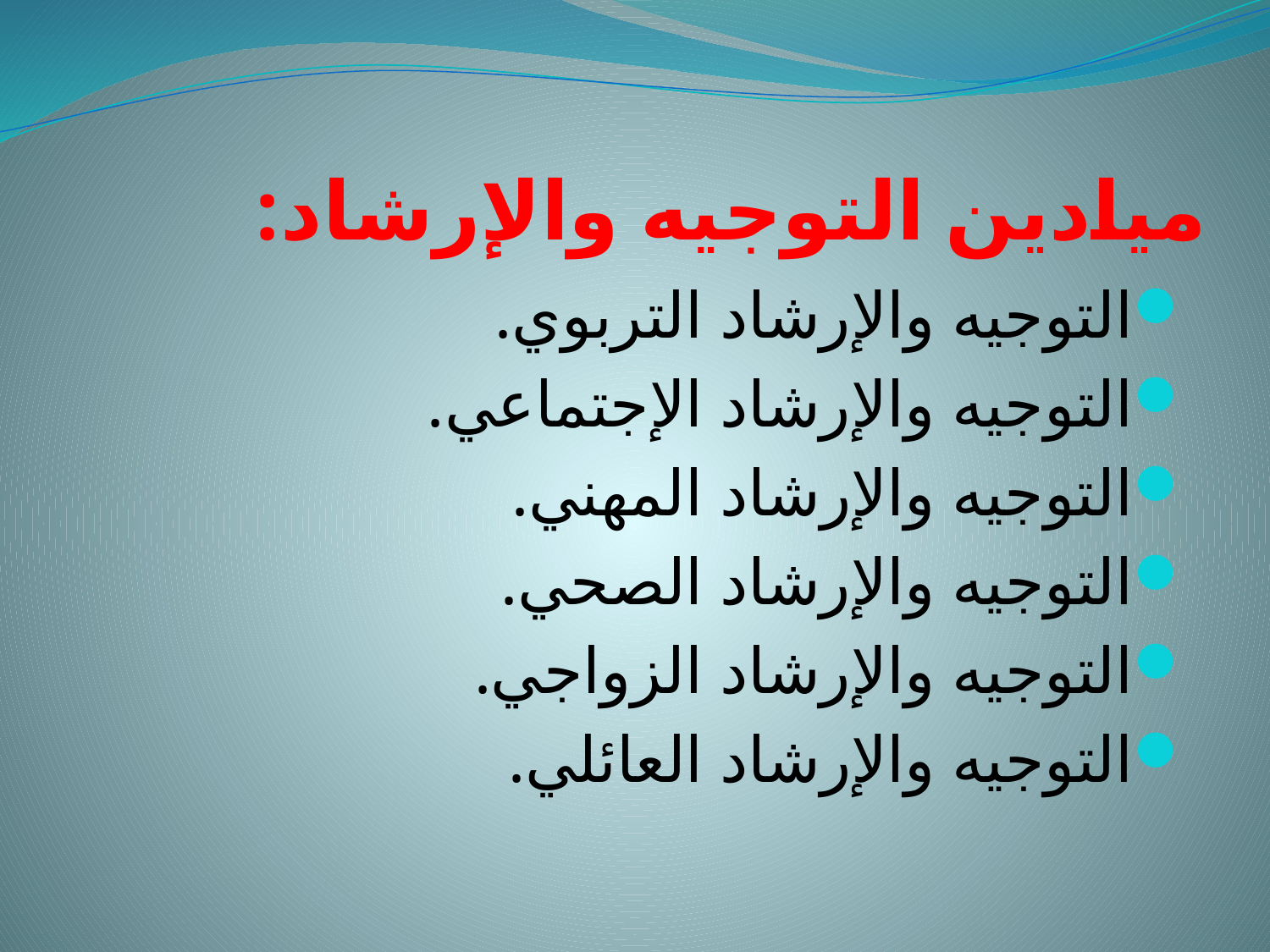

# ميادين التوجيه والإرشاد:
التوجيه والإرشاد التربوي.
التوجيه والإرشاد الإجتماعي.
التوجيه والإرشاد المهني.
التوجيه والإرشاد الصحي.
التوجيه والإرشاد الزواجي.
التوجيه والإرشاد العائلي.